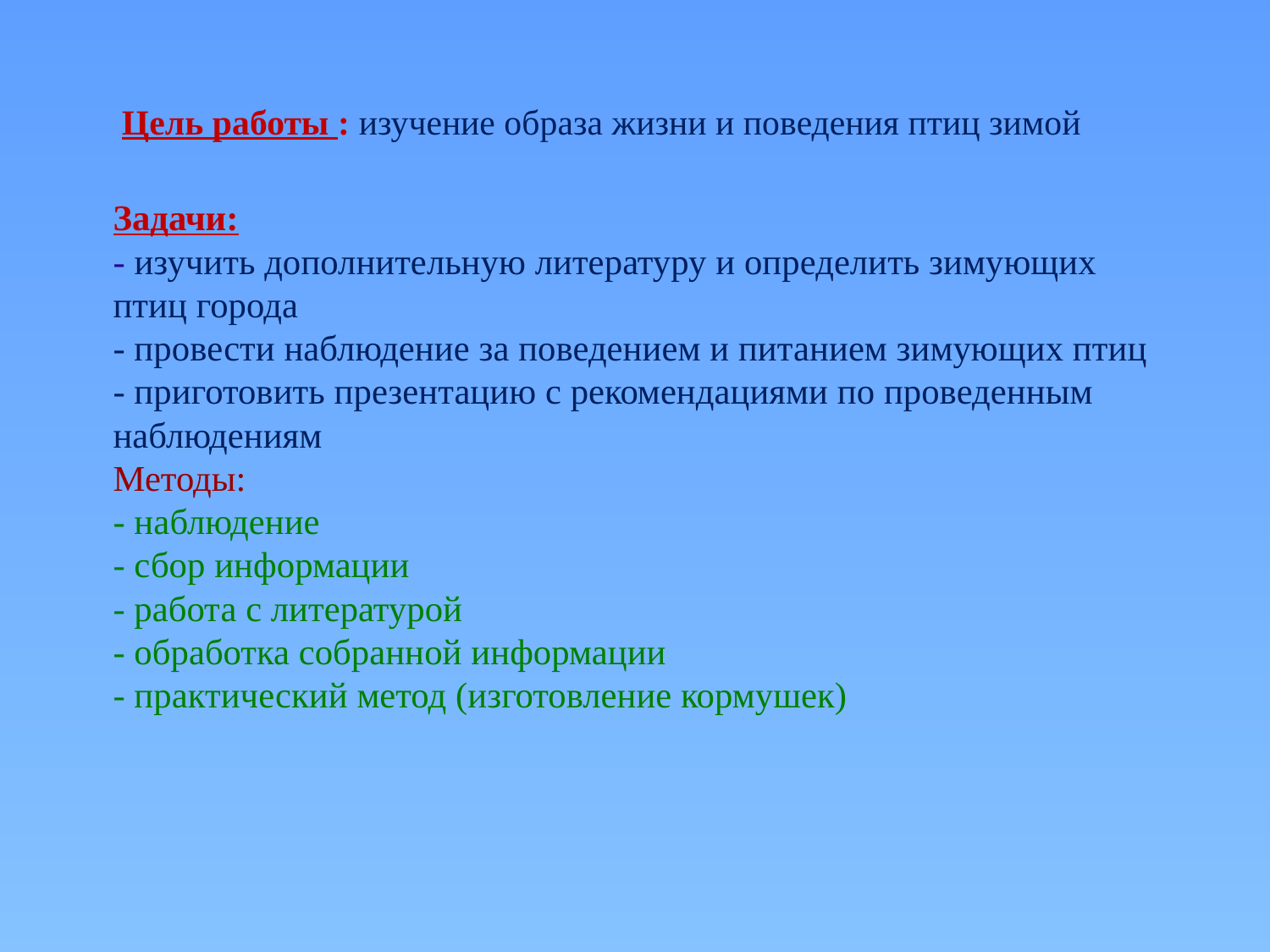

Цель работы : изучение образа жизни и поведения птиц зимой
# Задачи: - изучить дополнительную литературу и определить зимующих птиц города - провести наблюдение за поведением и питанием зимующих птиц - приготовить презентацию с рекомендациями по проведенным наблюдениям Методы: - наблюдение - сбор информации - работа с литературой - обработка собранной информации - практический метод (изготовление кормушек)